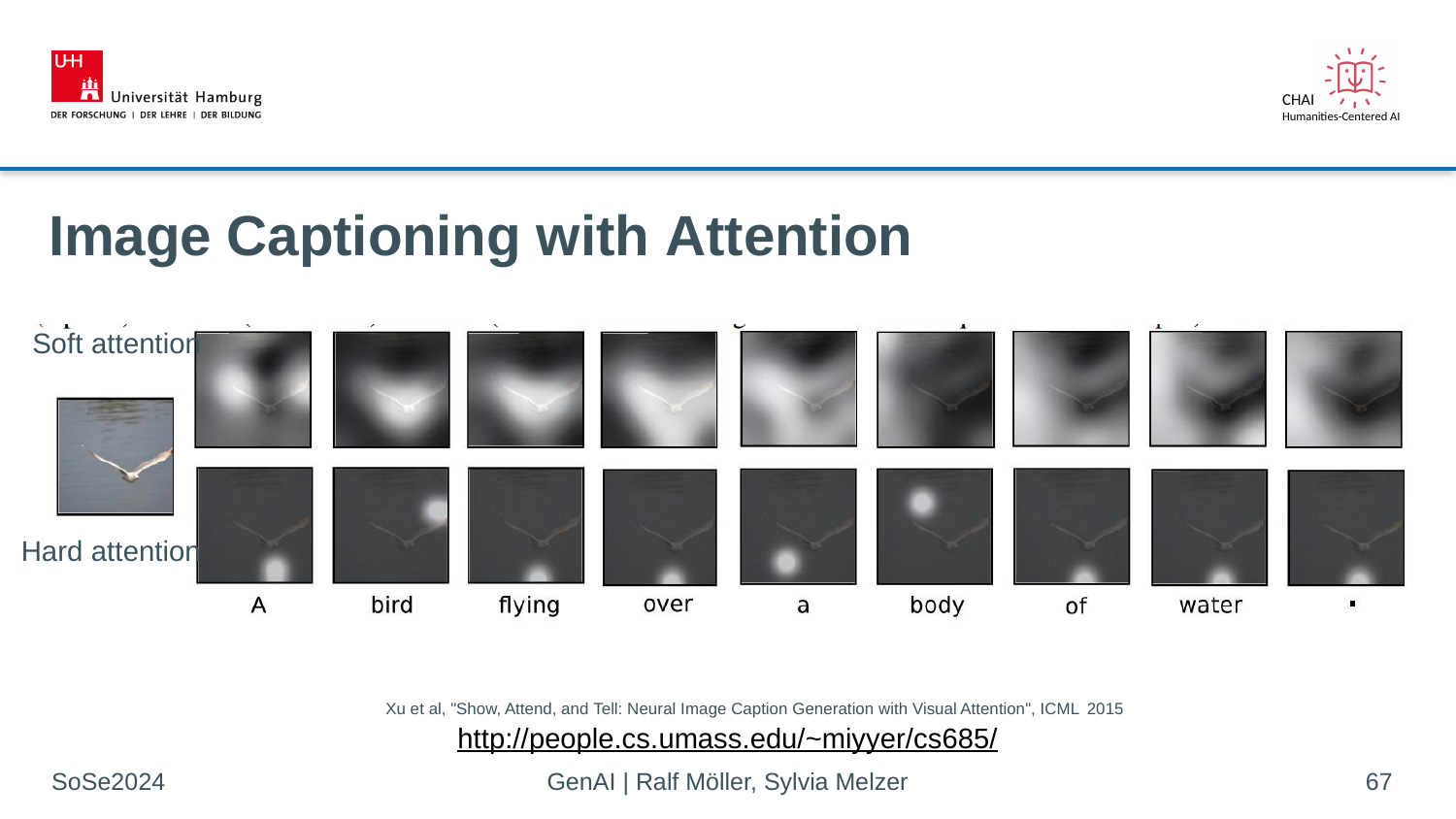

# Image Captioning with Attention
Soft attention

Hard attention
Xu et al, "Show, Attend, and Tell: Neural Image Caption Generation with Visual Attention", ICML 2015
http://people.cs.umass.edu/~miyyer/cs685/
SoSe2024
GenAI | Ralf Möller, Sylvia Melzer
67